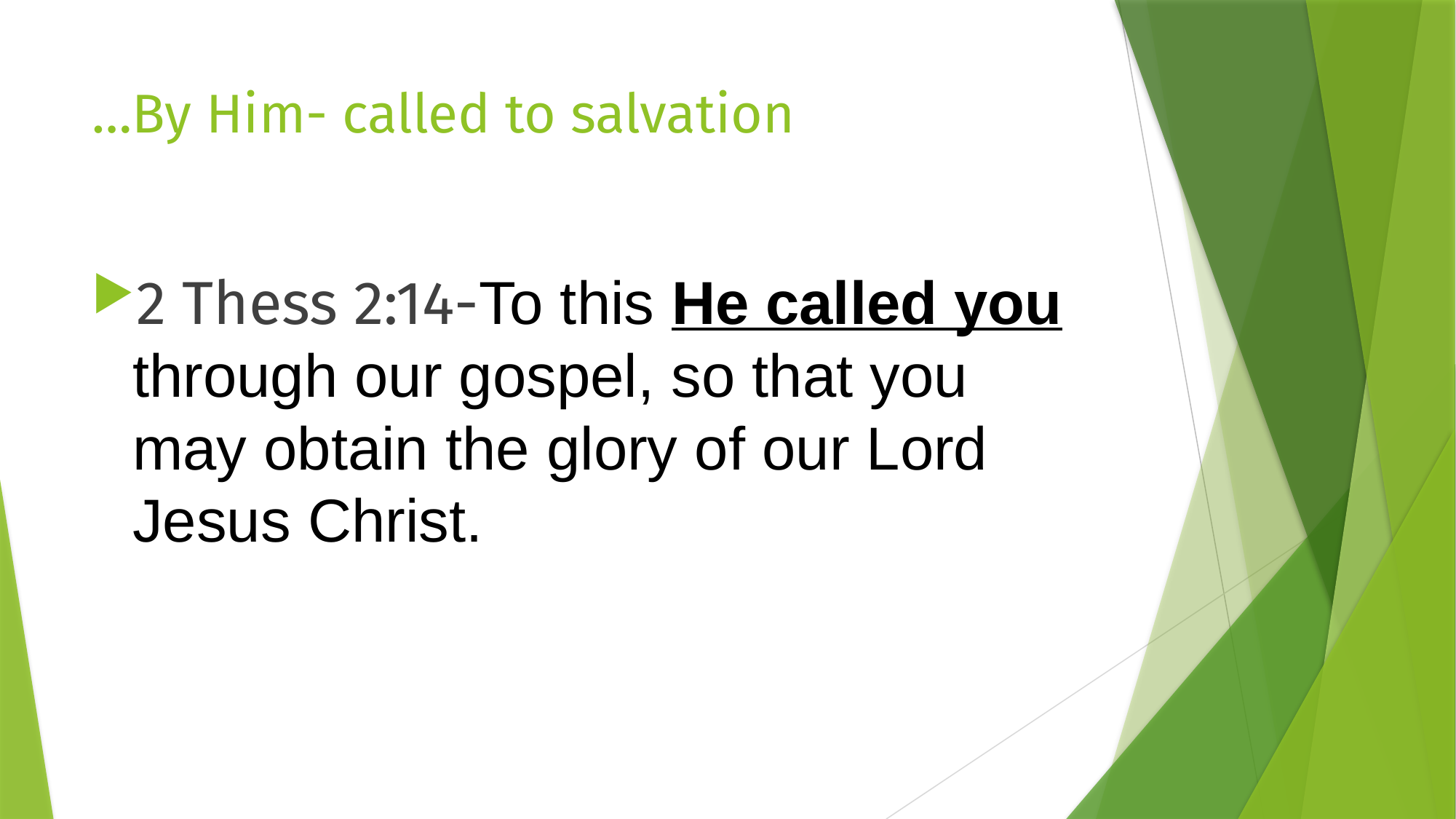

# …By Him- called to salvation
2 Thess 2:14-To this He called you through our gospel, so that you may obtain the glory of our Lord Jesus Christ.